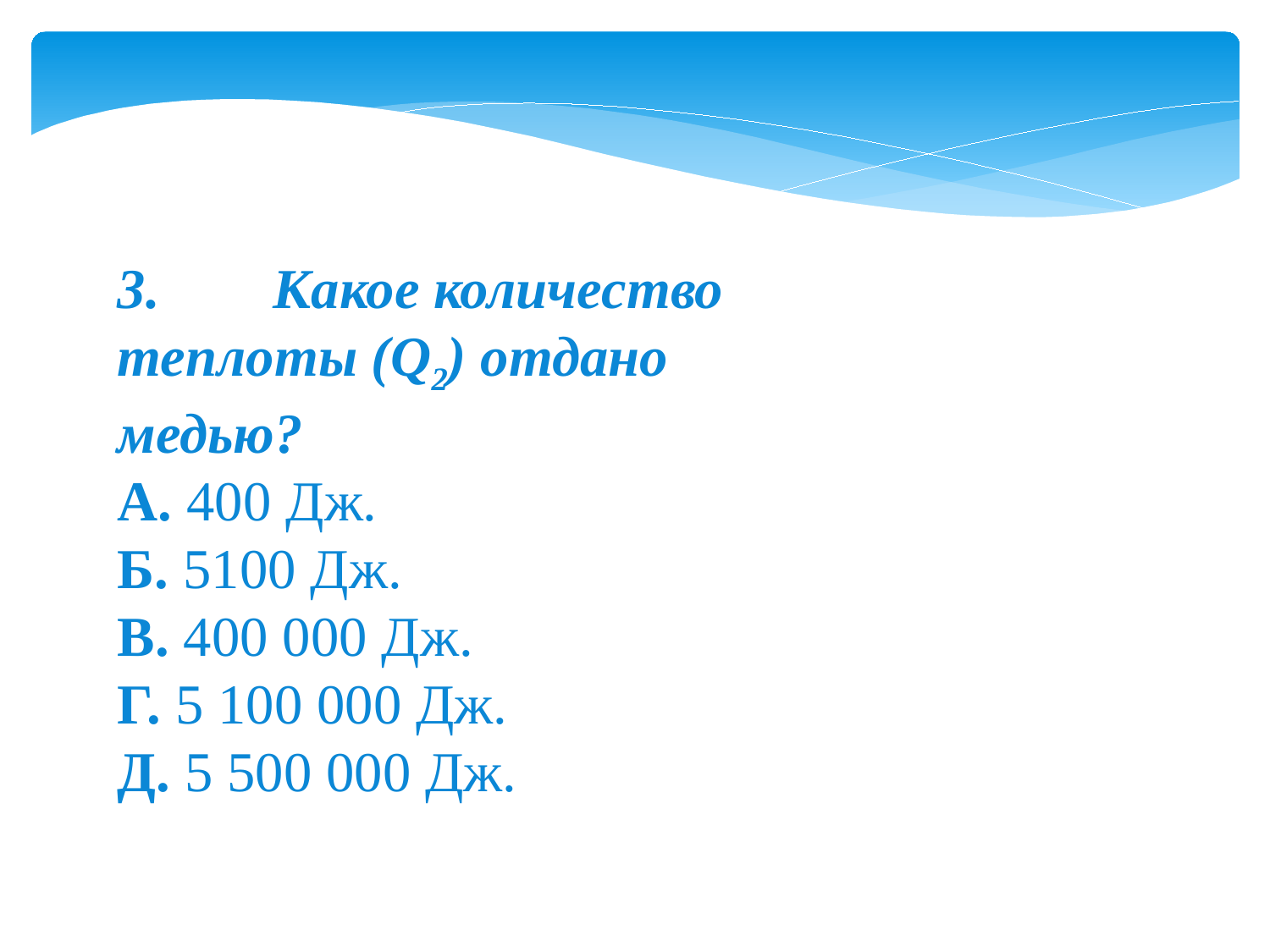

3.        Какое количество теплоты (Q2) отдано медью?
А. 400 Дж.
Б. 5100 Дж.
В. 400 000 Дж.
Г. 5 100 000 Дж.
Д. 5 500 000 Дж.